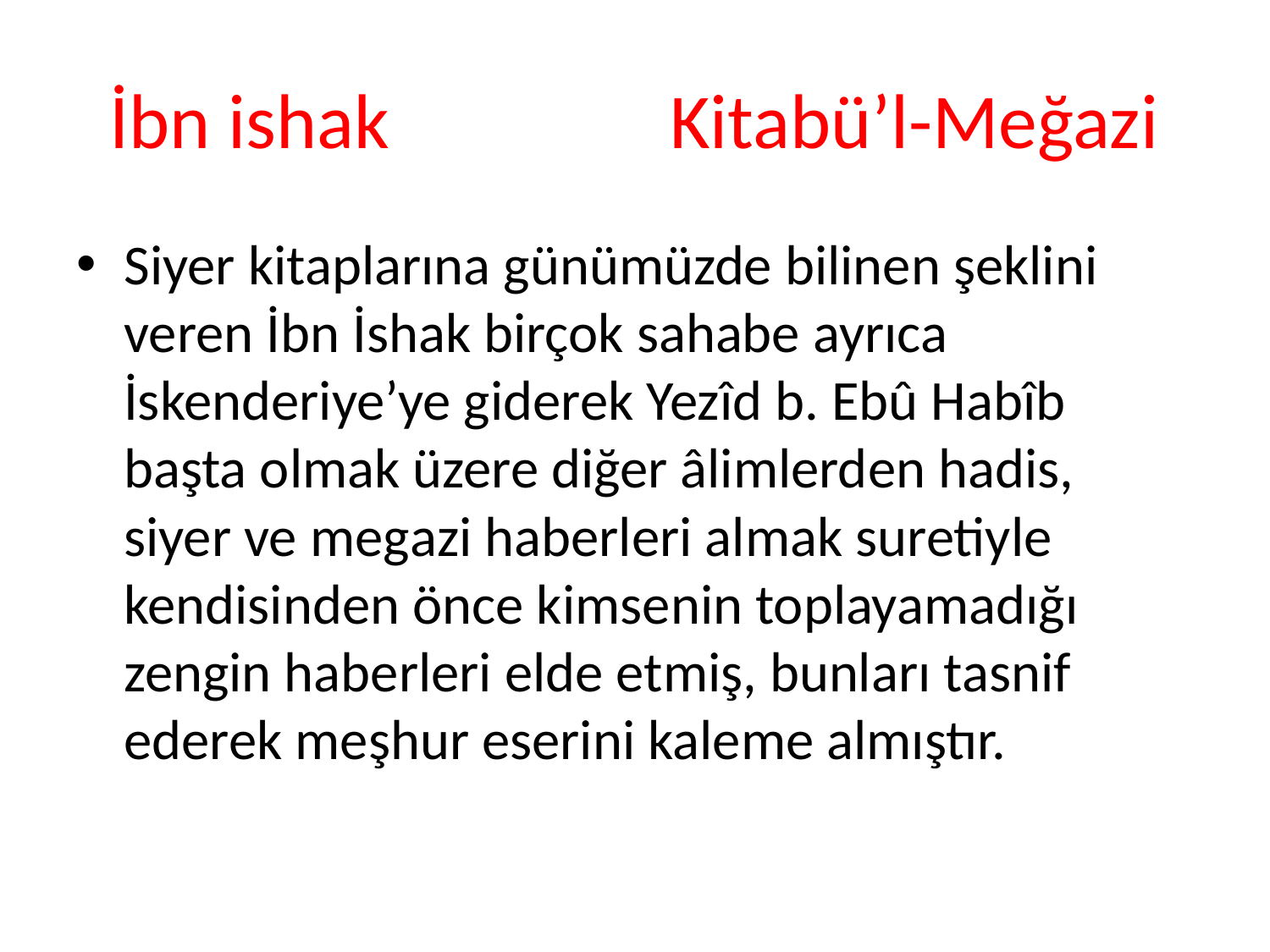

# İbn ishak                Kitabü’l-Meğazi
Siyer kitaplarına günümüzde bilinen şeklini veren İbn İshak birçok sahabe ayrıca İskenderiye’ye giderek Yezîd b. Ebû Habîb başta olmak üzere diğer âlimlerden hadis, siyer ve megazi haberleri almak suretiyle kendisinden önce kimsenin toplayamadığı zengin haberleri elde etmiş, bunları tasnif ederek meşhur eserini kaleme almıştır.